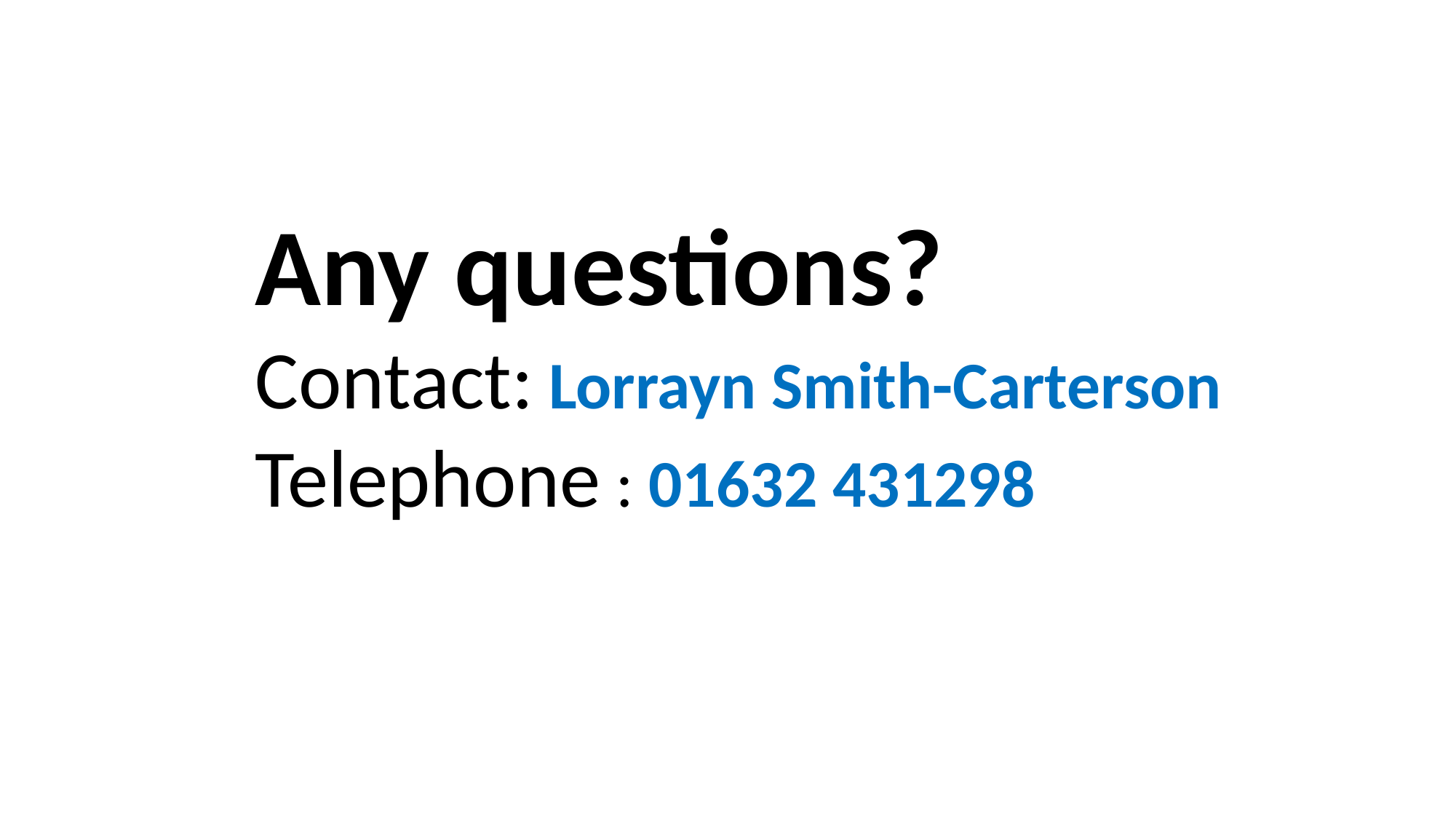

Any questions?
Contact: Lorrayn Smith-Carterson
Telephone : 01632 431298